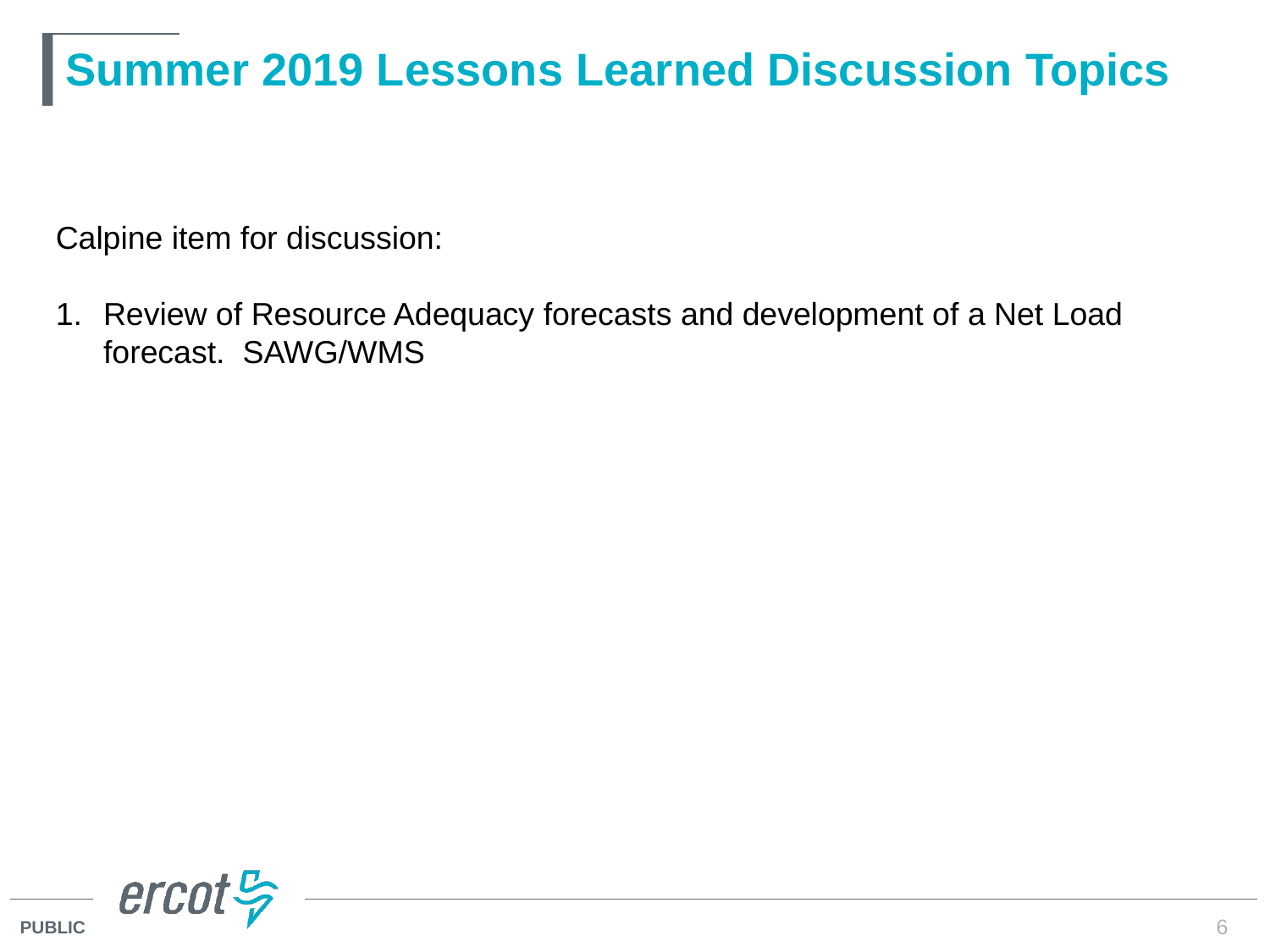

# Summer 2019 Lessons Learned Discussion Topics

 EEE
Calpine item for discussion:

Review of Resource Adequacy forecasts and development of a Net Load forecast.  SAWG/WMS
6